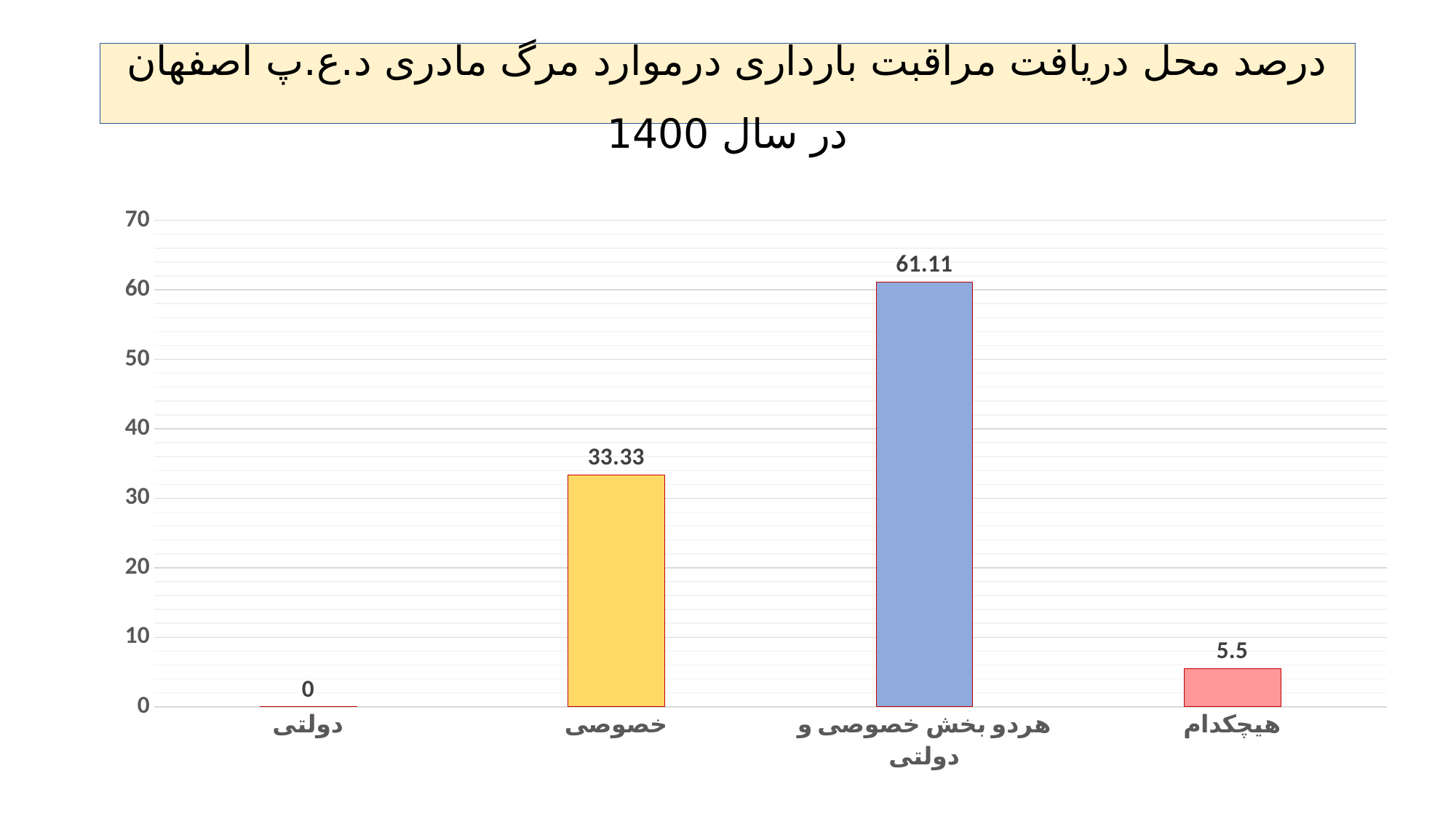

# درصد محل دریافت مراقبت بارداری درموارد مرگ مادری د.ع.پ اصفهان در سال 1400

### Chart

| Category | 1400 |
|---|---|
| دولتی | 0.0 |
| خصوصی | 33.33 |
| هردو بخش خصوصی و دولتی | 61.11 |
| هیچکدام | 5.5 |

[unsupported chart]